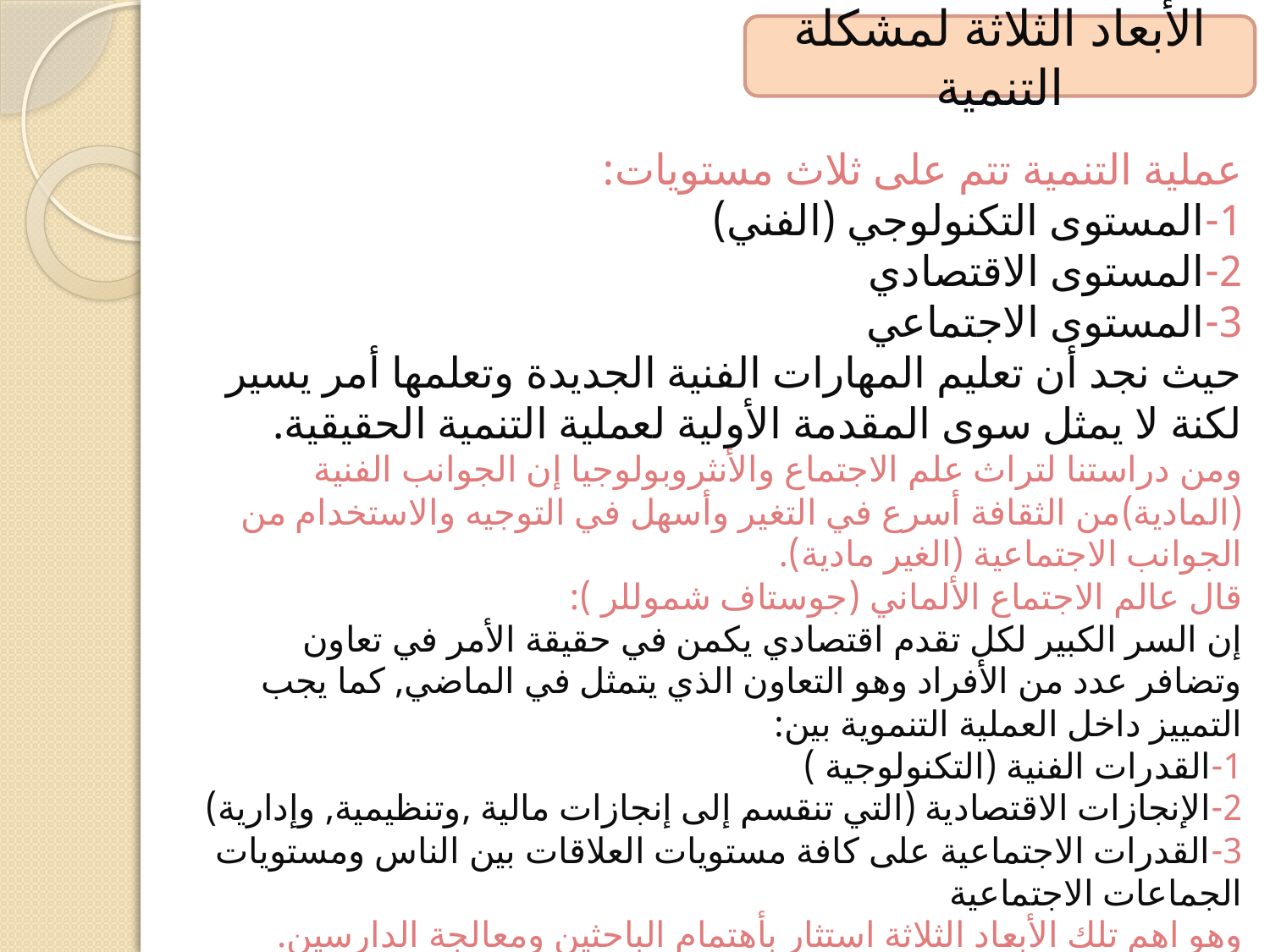

الأبعاد الثلاثة لمشكلة التنمية
عملية التنمية تتم على ثلاث مستويات:
1-المستوى التكنولوجي (الفني)
2-المستوى الاقتصادي
3-المستوى الاجتماعي
حيث نجد أن تعليم المهارات الفنية الجديدة وتعلمها أمر يسير لكنة لا يمثل سوى المقدمة الأولية لعملية التنمية الحقيقية.
ومن دراستنا لتراث علم الاجتماع والأنثروبولوجيا إن الجوانب الفنية (المادية)من الثقافة أسرع في التغير وأسهل في التوجيه والاستخدام من الجوانب الاجتماعية (الغير مادية).
قال عالم الاجتماع الألماني (جوستاف شموللر ):
إن السر الكبير لكل تقدم اقتصادي يكمن في حقيقة الأمر في تعاون وتضافر عدد من الأفراد وهو التعاون الذي يتمثل في الماضي, كما يجب التمييز داخل العملية التنموية بين:
1-القدرات الفنية (التكنولوجية )
2-الإنجازات الاقتصادية (التي تنقسم إلى إنجازات مالية ,وتنظيمية, وإدارية)
3-القدرات الاجتماعية على كافة مستويات العلاقات بين الناس ومستويات الجماعات الاجتماعية
وهو اهم تلك الأبعاد الثلاثة استثار بأهتمام الباحثين ومعالجة الدارسين.